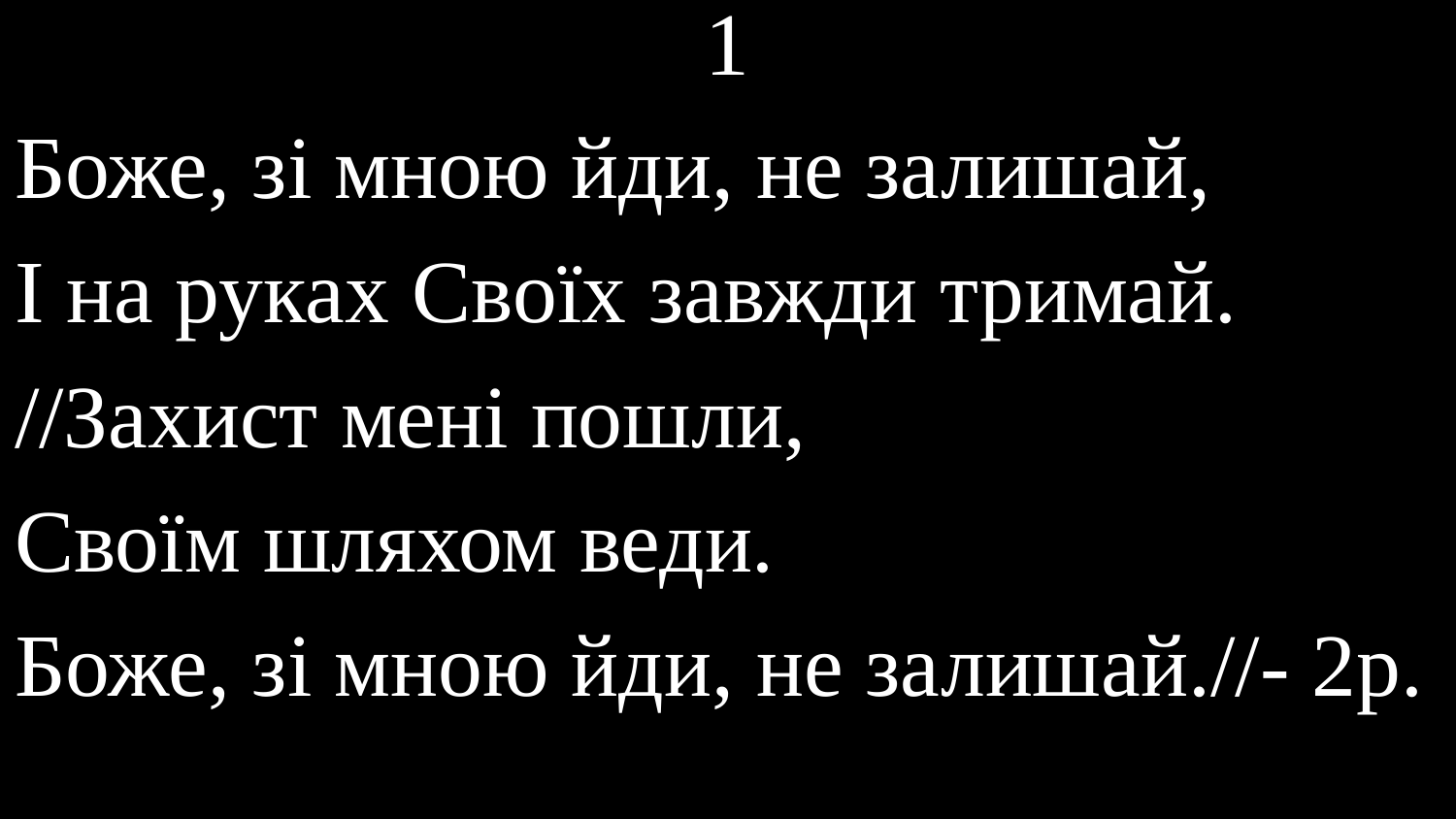

# 1
Боже, зі мною йди, не залишай,
І на руках Своїх завжди тримай.
//Захист мені пошли,
Своїм шляхом веди.
Боже, зі мною йди, не залишай.//- 2р.